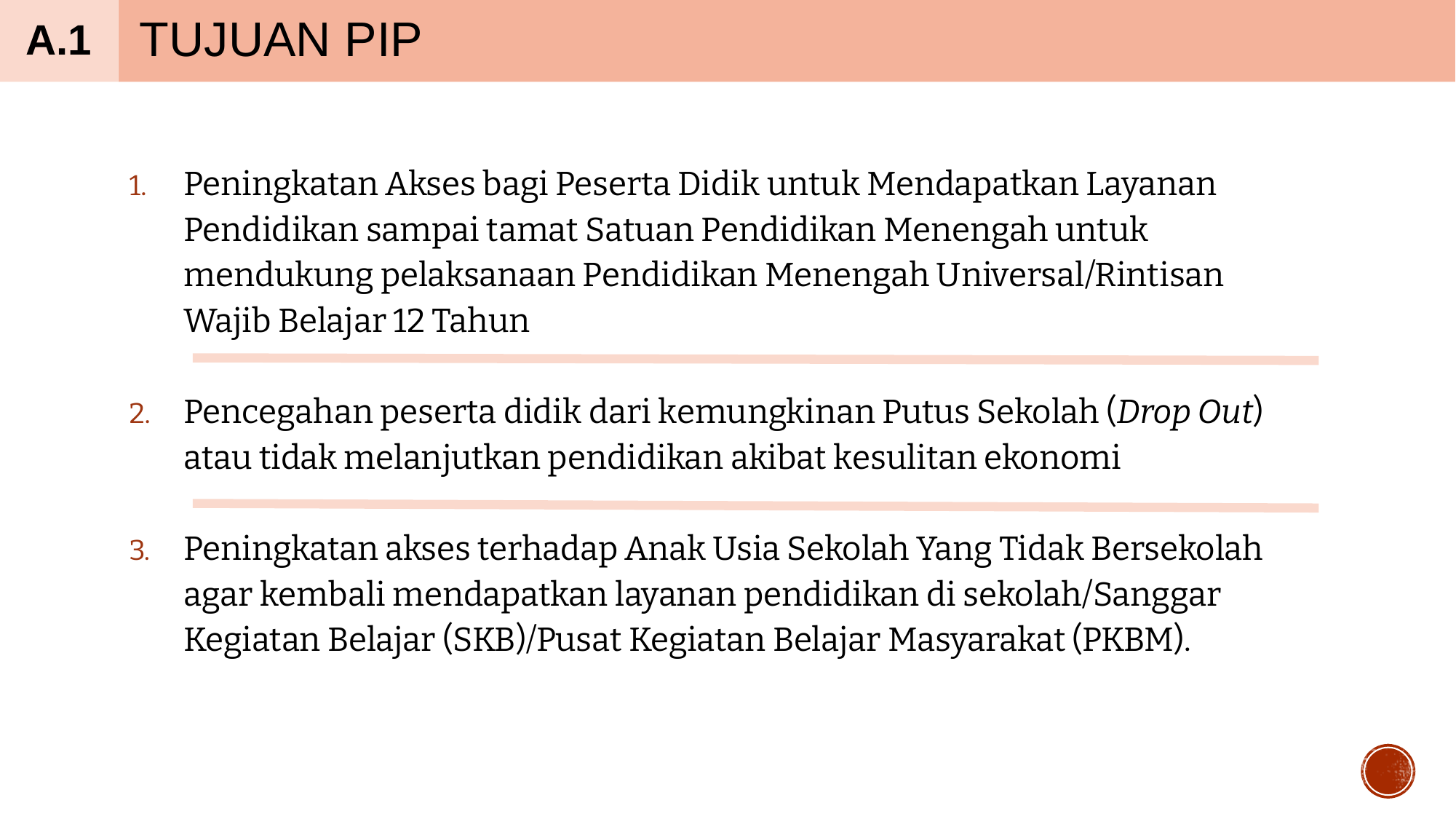

A.1
# Tujuan pip
Peningkatan Akses bagi Peserta Didik untuk Mendapatkan Layanan Pendidikan sampai tamat Satuan Pendidikan Menengah untuk mendukung pelaksanaan Pendidikan Menengah Universal/Rintisan Wajib Belajar 12 Tahun

Pencegahan peserta didik dari kemungkinan Putus Sekolah (Drop Out) atau tidak melanjutkan pendidikan akibat kesulitan ekonomi

Peningkatan akses terhadap Anak Usia Sekolah Yang Tidak Bersekolah agar kembali mendapatkan layanan pendidikan di sekolah/Sanggar Kegiatan Belajar (SKB)/Pusat Kegiatan Belajar Masyarakat (PKBM).